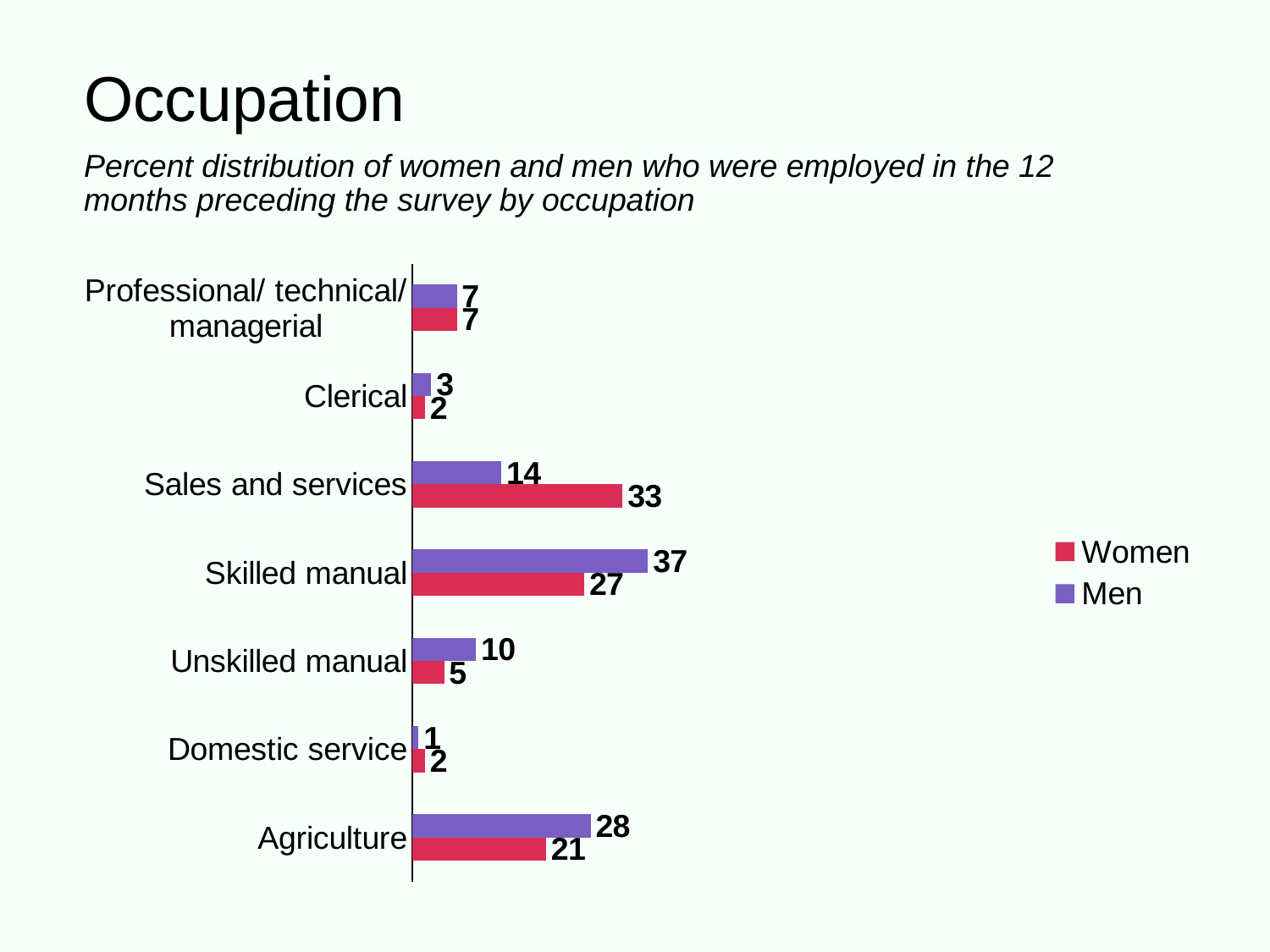

# Occupation
Percent distribution of women and men who were employed in the 12 months preceding the survey by occupation

### Chart

| Category | Men | Women |
|---|---|---|
| Professional/ technical/ managerial | 7.0 | 7.0 |
| Clerical | 3.0 | 2.0 |
| Sales and services | 14.0 | 33.0 |
| Skilled manual | 37.0 | 27.0 |
| Unskilled manual | 10.0 | 5.0 |
| Domestic service | 1.0 | 2.0 |
| Agriculture | 28.0 | 21.0 |